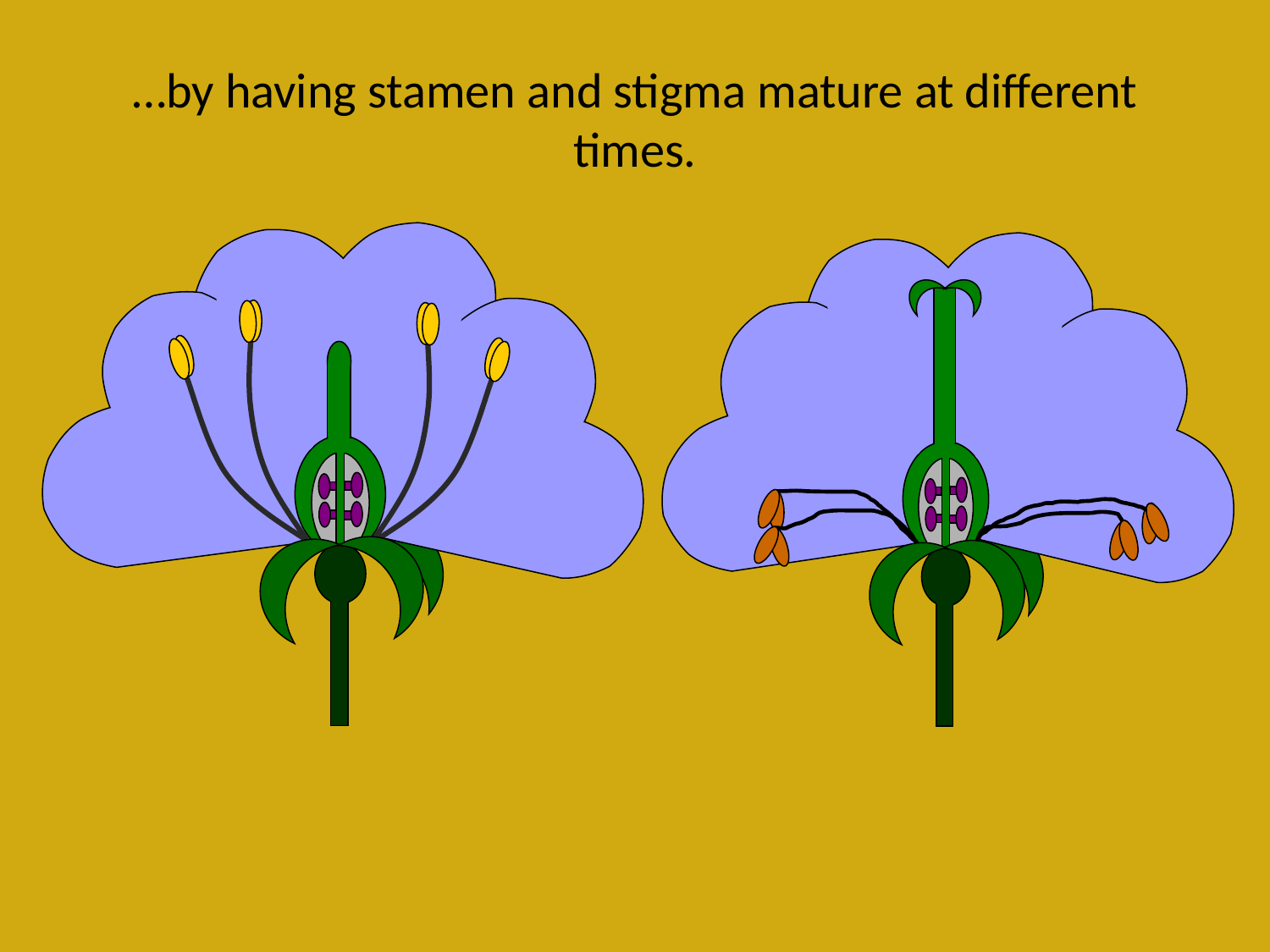

# …by having stamen and stigma mature at different times.